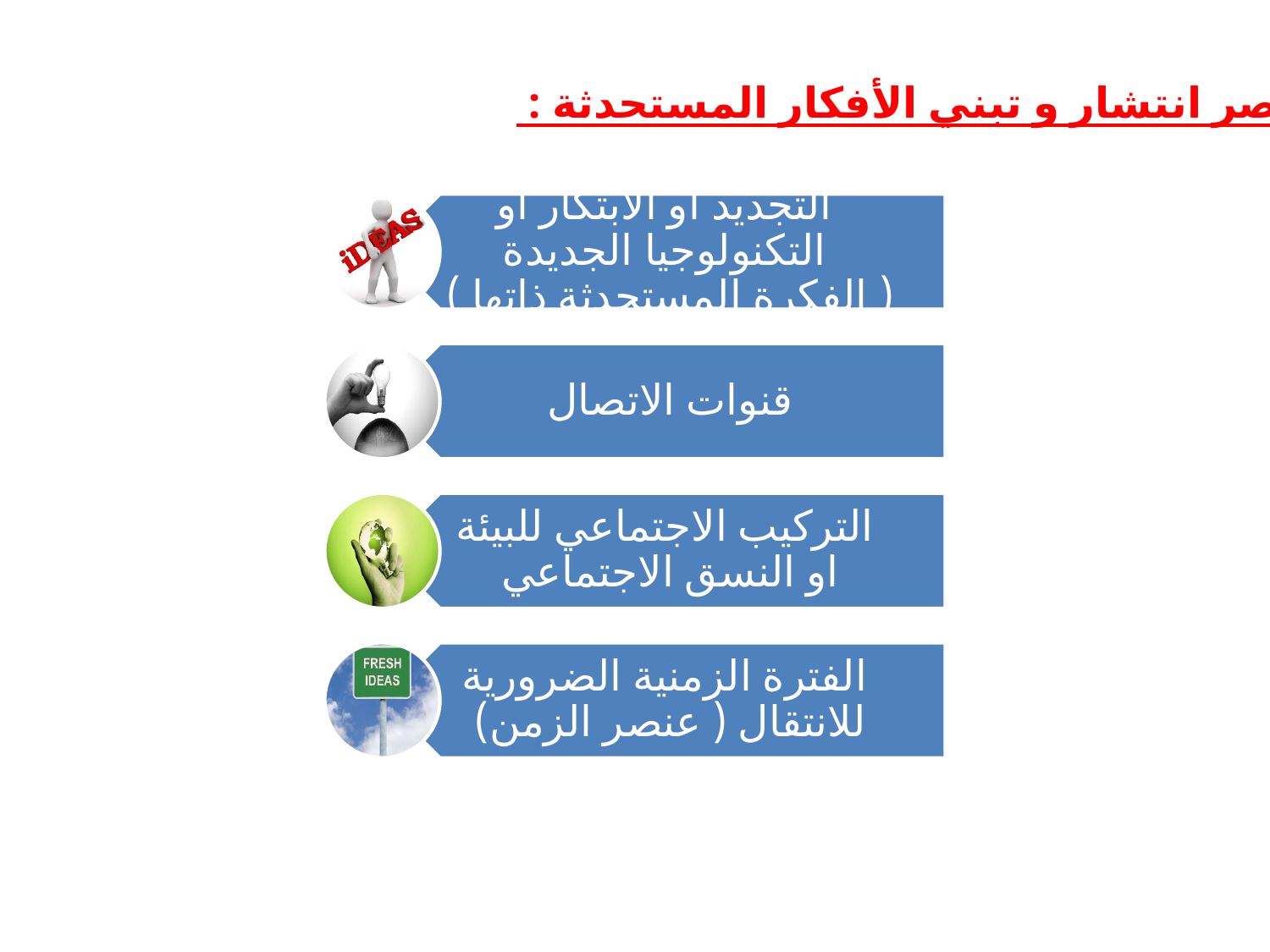

عناصر انتشار و تبني الأفكار المستحدثة :
التجديد أو الابتكار أو التكنولوجيا الجديدة ( الفكرة المستحدثة ذاتها )
قنوات الاتصال
التركيب الاجتماعي للبيئة او النسق الاجتماعي
الفترة الزمنية الضرورية للانتقال ( عنصر الزمن)